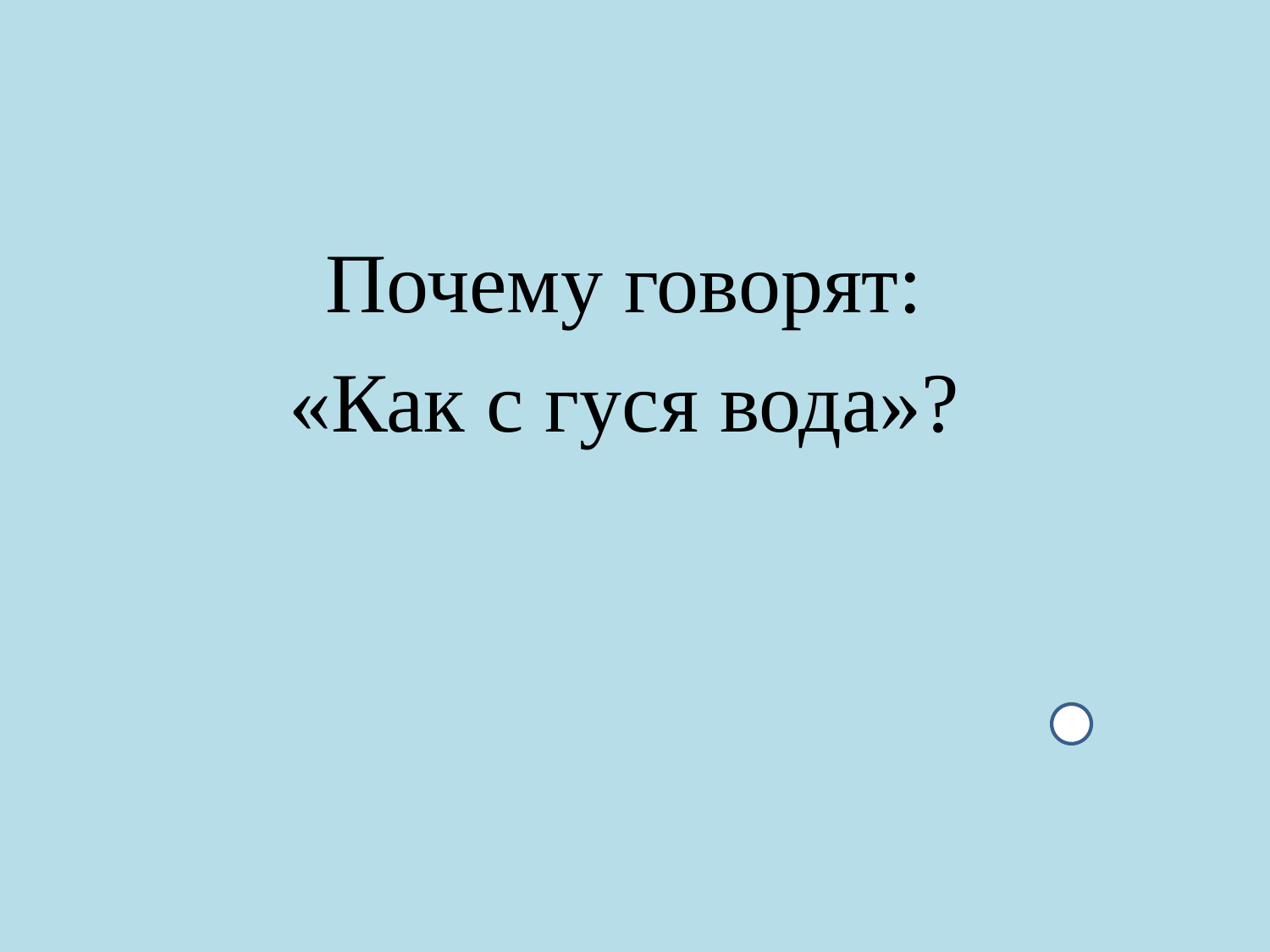

#
Почему говорят:
«Как с гуся вода»?